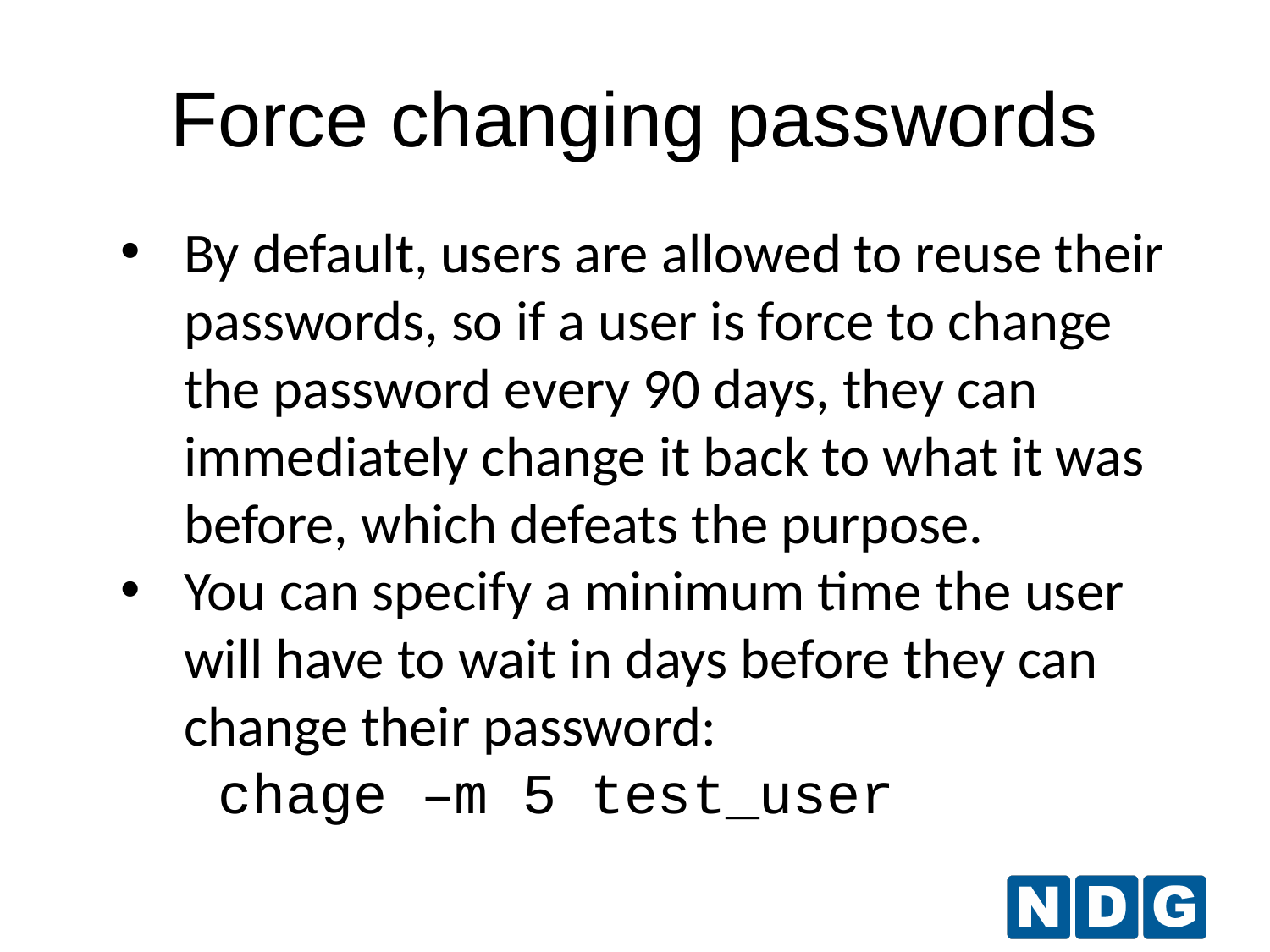

Force changing passwords

By default, users are allowed to reuse their passwords, so if a user is force to change the password every 90 days, they can immediately change it back to what it was before, which defeats the purpose.
You can specify a minimum time the user will have to wait in days before they can change their password:
 chage –m 5 test_user